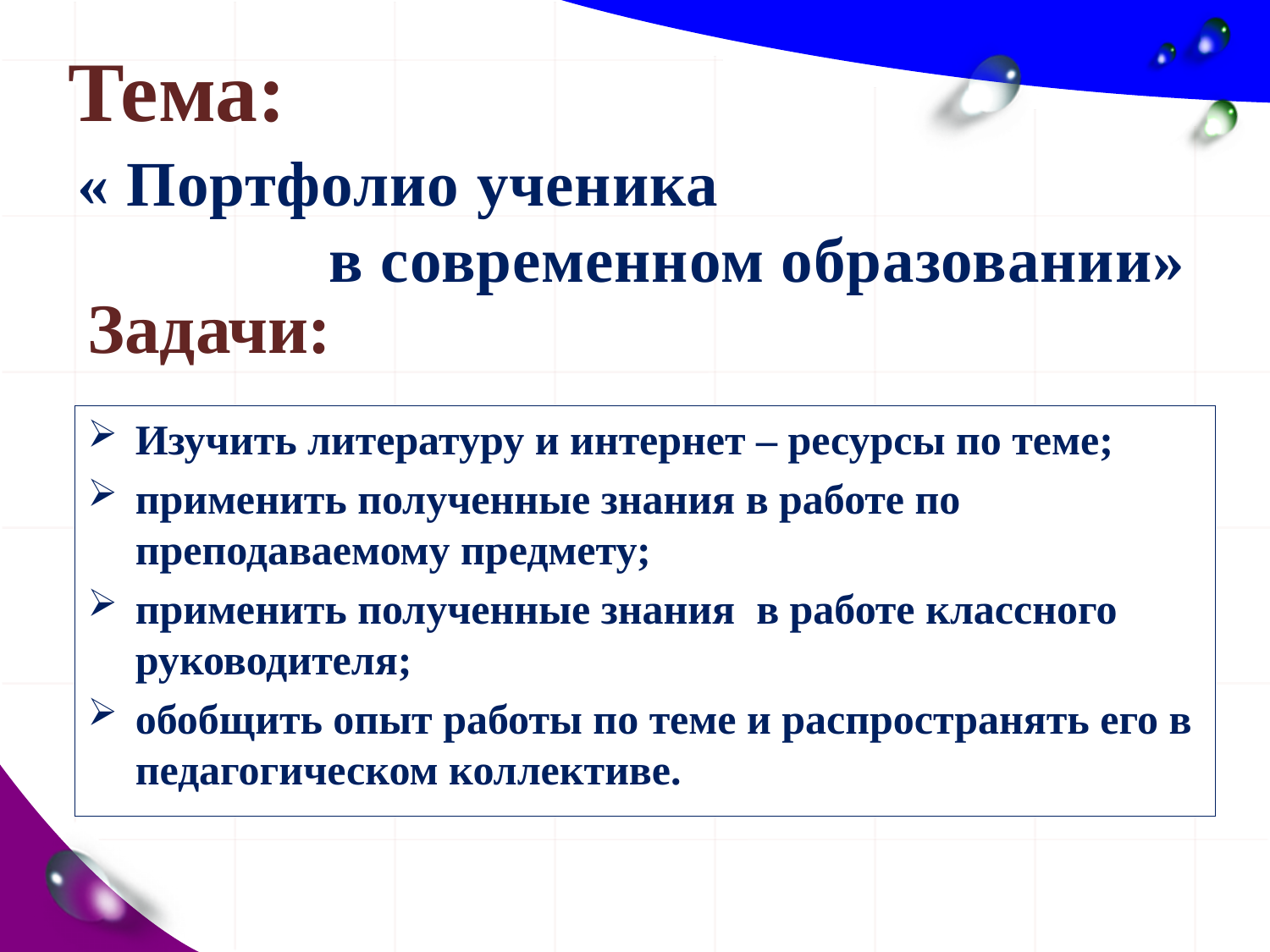

# Тема:
« Портфолио ученика
               в современном образовании»
Задачи:
Изучить литературу и интернет – ресурсы по теме;
применить полученные знания в работе по преподаваемому предмету;
применить полученные знания  в работе классного руководителя;
обобщить опыт работы по теме и распространять его в педагогическом коллективе.